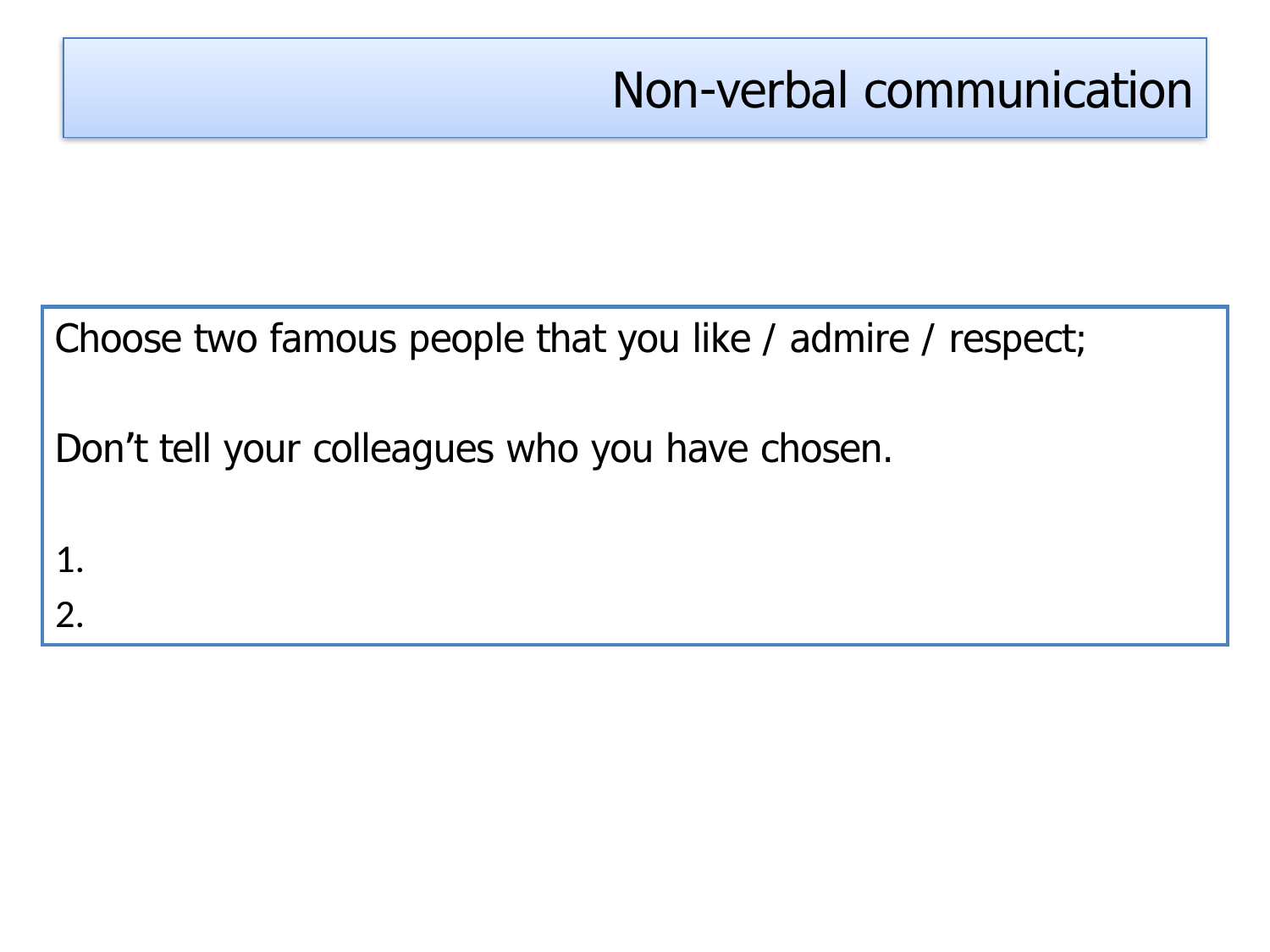

# Non-verbal communication
Choose two famous people that you like / admire / respect;

Don’t tell your colleagues who you have chosen.

1.
2.